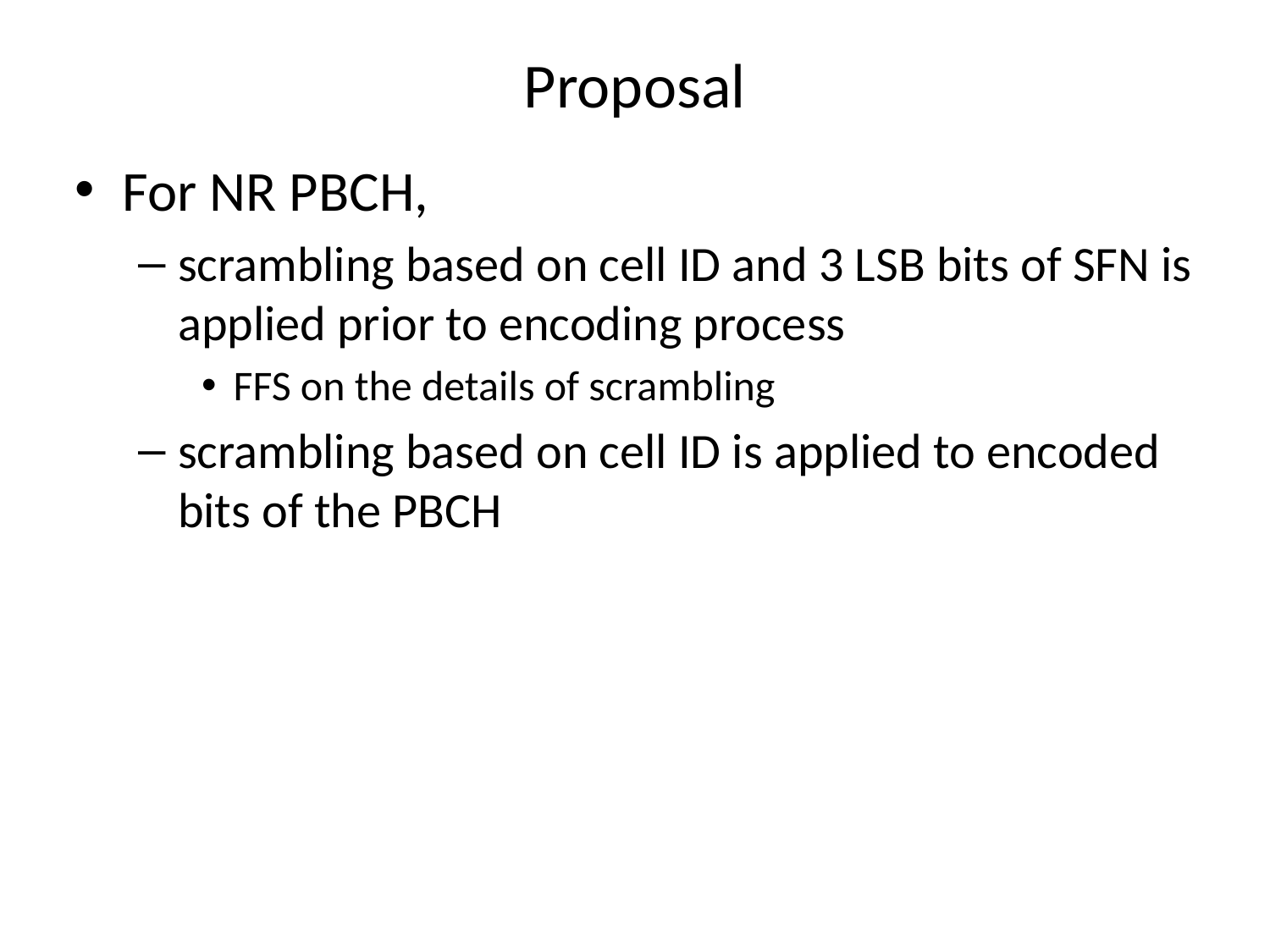

# Proposal
For NR PBCH,
scrambling based on cell ID and 3 LSB bits of SFN is applied prior to encoding process
FFS on the details of scrambling
scrambling based on cell ID is applied to encoded bits of the PBCH